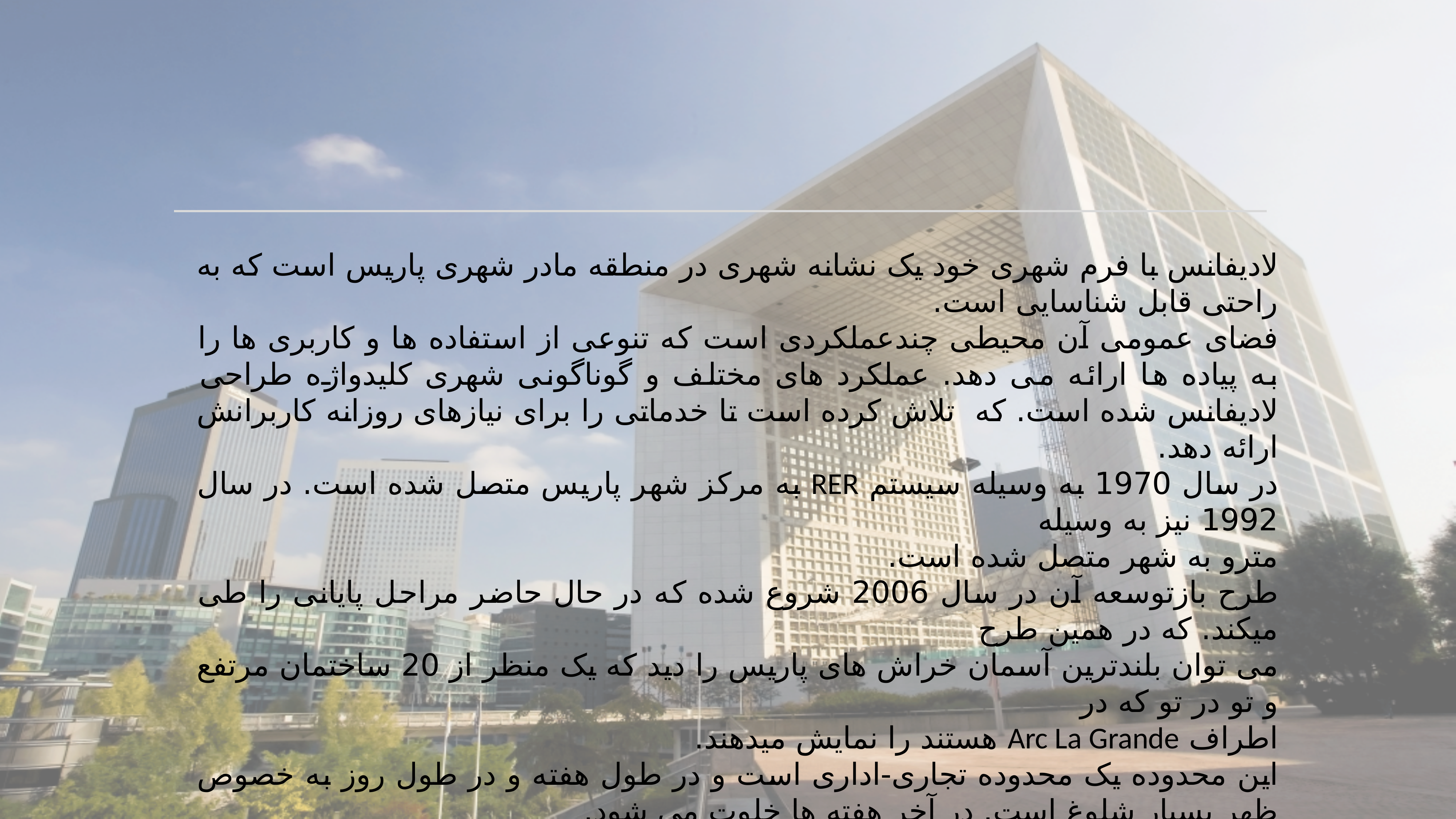

لادیفانس با فرم شهری خود یک نشانه شهری در منطقه مادر شهری پاریس است که به راحتی قابل شناسایی است.
فضای عمومی آن محیطی چندعملکردی است که تنوعی از استفاده ها و کاربری ها را به پیاده ها ارائه می دهد. عملکرد های مختلف و گوناگونی شهری کلیدواژه طراحی لادیفانس شده است. که  تلاش کرده است تا خدماتی را برای نیازهای روزانه کاربرانش ارائه دهد.
در سال 1970 به وسیله سیستم RER به مرکز شهر پاریس متصل شده است. در سال 1992 نیز به وسیله
مترو به شهر متصل شده است.
طرح بازتوسعه آن در سال 2006 شروع شده که در حال حاضر مراحل پایانی را طی میکند. که در همین طرح
می توان بلندترین آسمان خراش های پاریس را دید که یک منظر از 20 ساختمان مرتفع و تو در تو که در
اطراف Arc La Grande هستند را نمایش میدهند.
این محدوده یک محدوده تجاری-اداری است و در طول هفته و در طول روز به خصوص ظهر بسیار شلوغ است. در آخر هفته ها خلوت می شود.